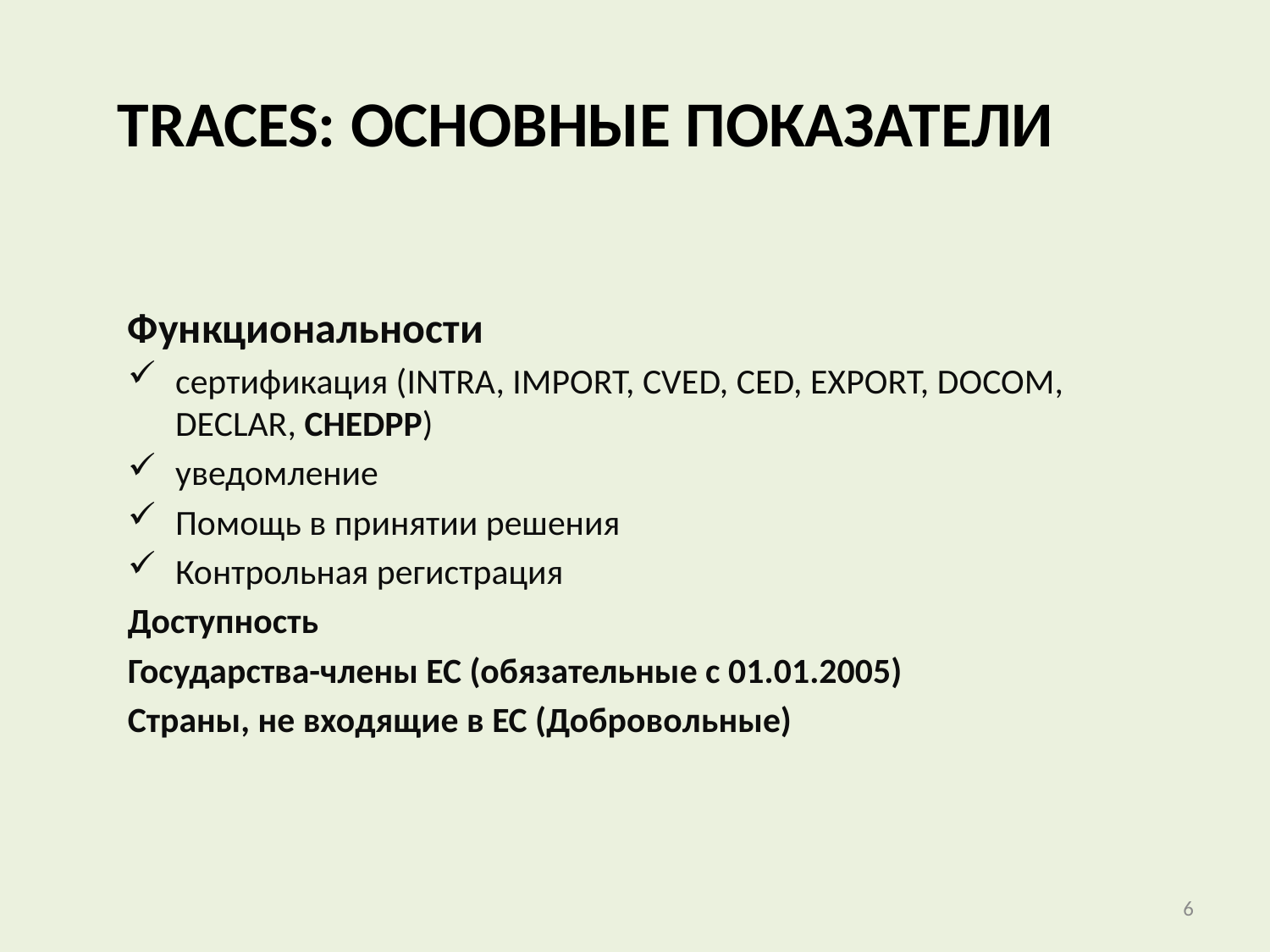

# TRACES: Основные показатели
Функциональности
сертификация (INTRA, IMPORT, CVED, CED, EXPORT, DOCOM, DECLAR, CHEDPP)
уведомление
Помощь в принятии решения
Контрольная регистрация
Доступность
Государства-члены ЕС (обязательные с 01.01.2005)
Страны, не входящие в ЕС (Добровольные)
6